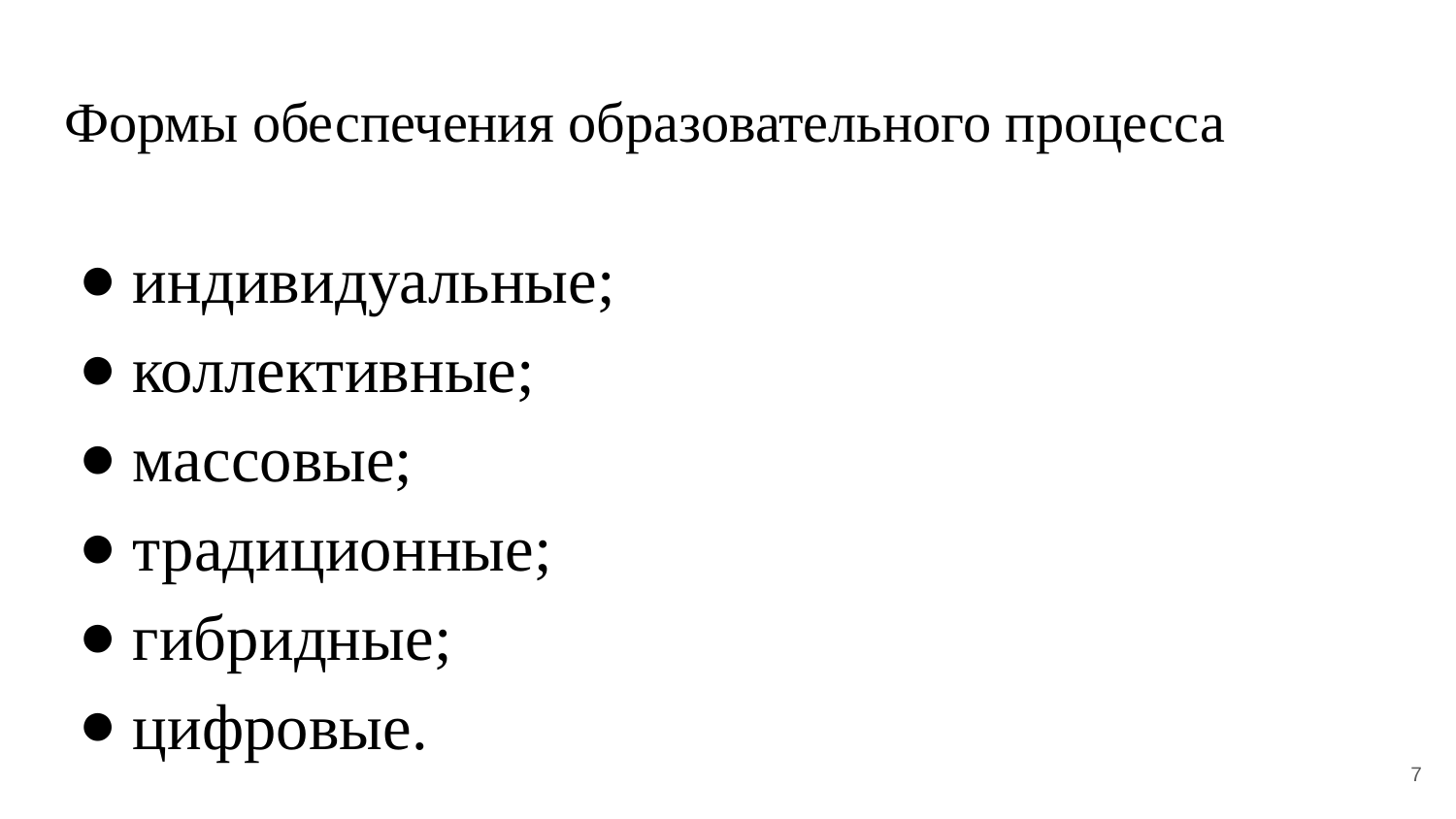

# Формы обеспечения образовательного процесса
индивидуальные;
коллективные;
массовые;
традиционные;
гибридные;
цифровые.
7